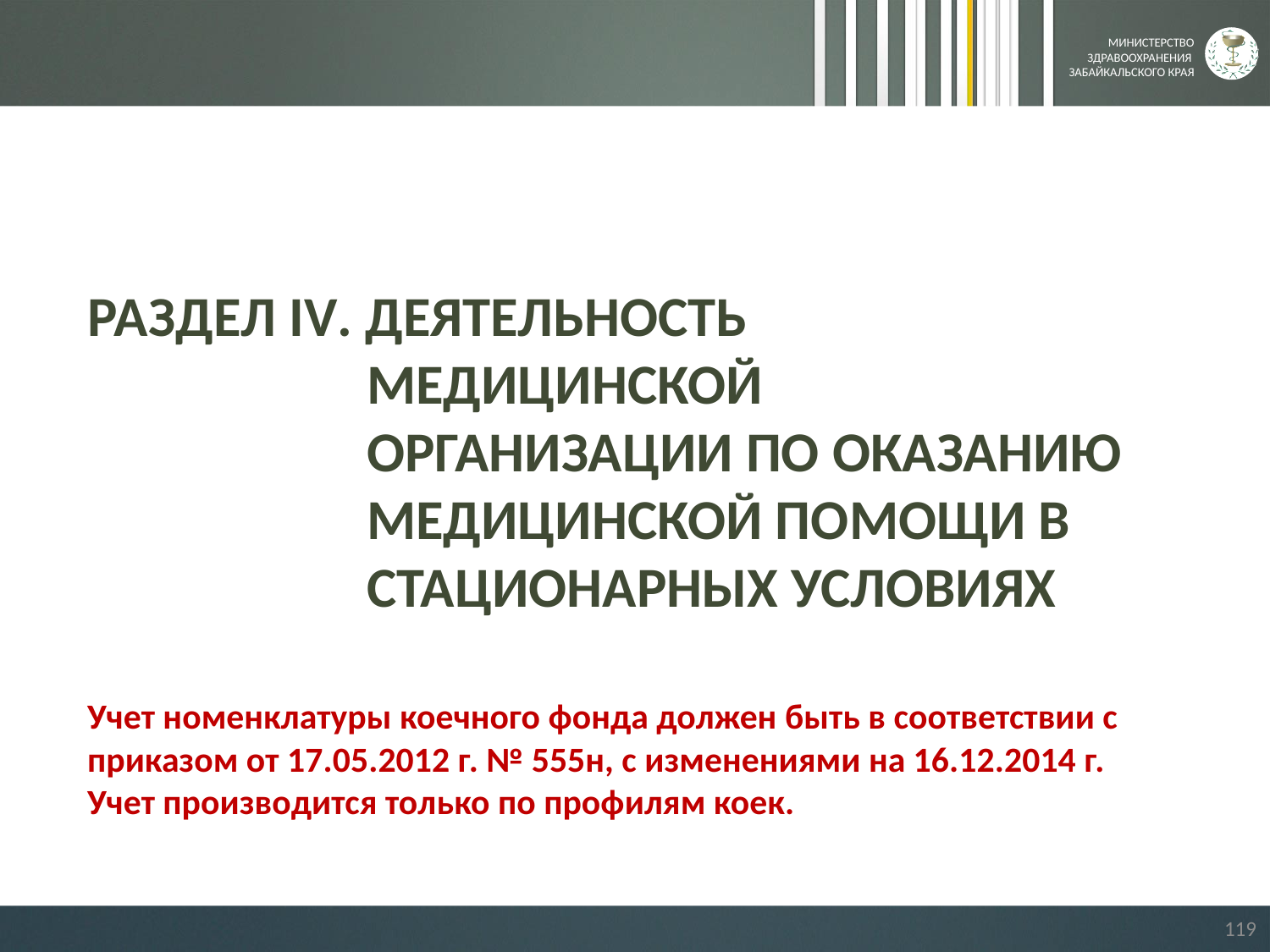

РАЗДЕЛ IV. ДЕЯТЕЛЬНОСТЬ
                      МЕДИЦИНСКОЙ
                      ОРГАНИЗАЦИИ ПО ОКАЗАНИЮ
                      МЕДИЦИНСКОЙ ПОМОЩИ В
                      СТАЦИОНАРНЫХ УСЛОВИЯХ
Учет номенклатуры коечного фонда должен быть в соответствии с приказом от 17.05.2012 г. № 555н, с изменениями на 16.12.2014 г.
Учет производится только по профилям коек.
119